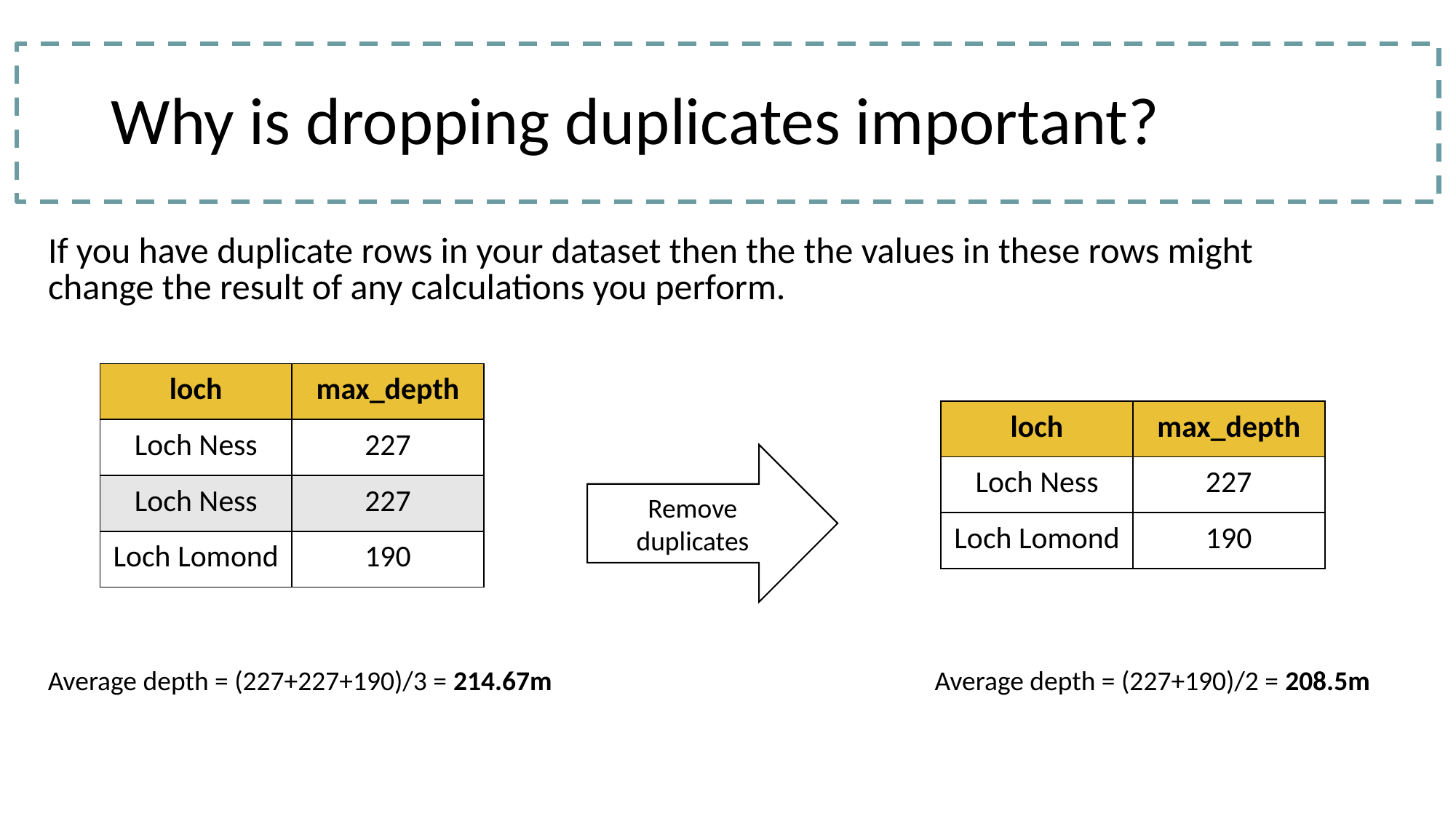

# Why is dropping duplicates important?
| If you have duplicate rows in your dataset then the the values in these rows might change the result of any calculations you perform. |
| --- |
| loch | max\_depth |
| --- | --- |
| Loch Ness | 227 |
| Loch Ness | 227 |
| Loch Lomond | 190 |
| loch | max\_depth |
| --- | --- |
| Loch Ness | 227 |
| Loch Lomond | 190 |
Remove duplicates
Average depth = (227+227+190)/3 = 214.67m
Average depth = (227+190)/2 = 208.5m